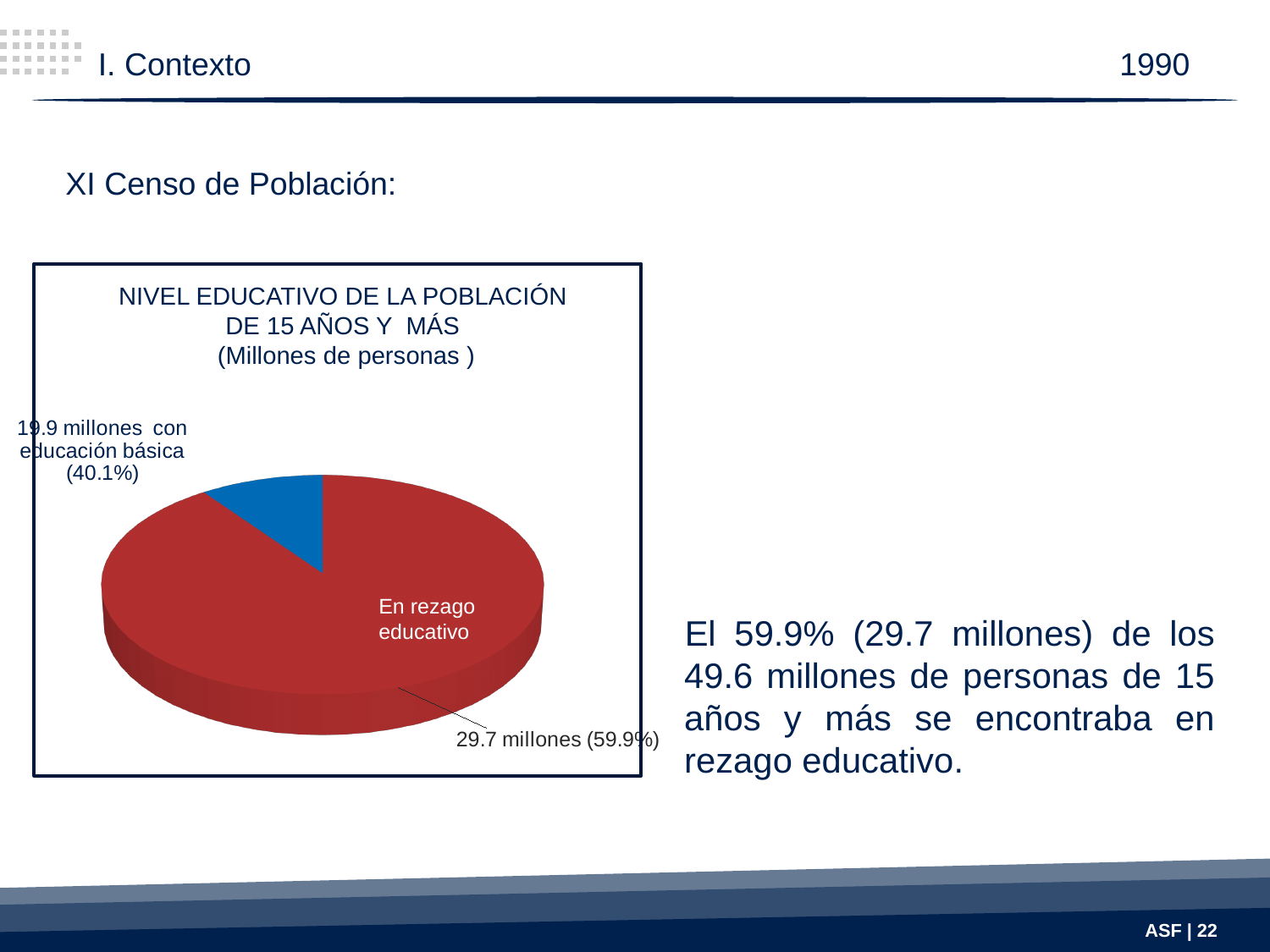

I. Contexto
 1990

XI Censo de Población:

NIVEL EDUCATIVO DE LA POBLACIÓN
DE 15 AÑOS Y  MÁS
(Millones de personas )

[unsupported chart]

En rezago educativo
El 59.9% (29.7 millones) de los 49.6 millones de personas de 15 años y más se encontraba en rezago educativo.
ASF | 22